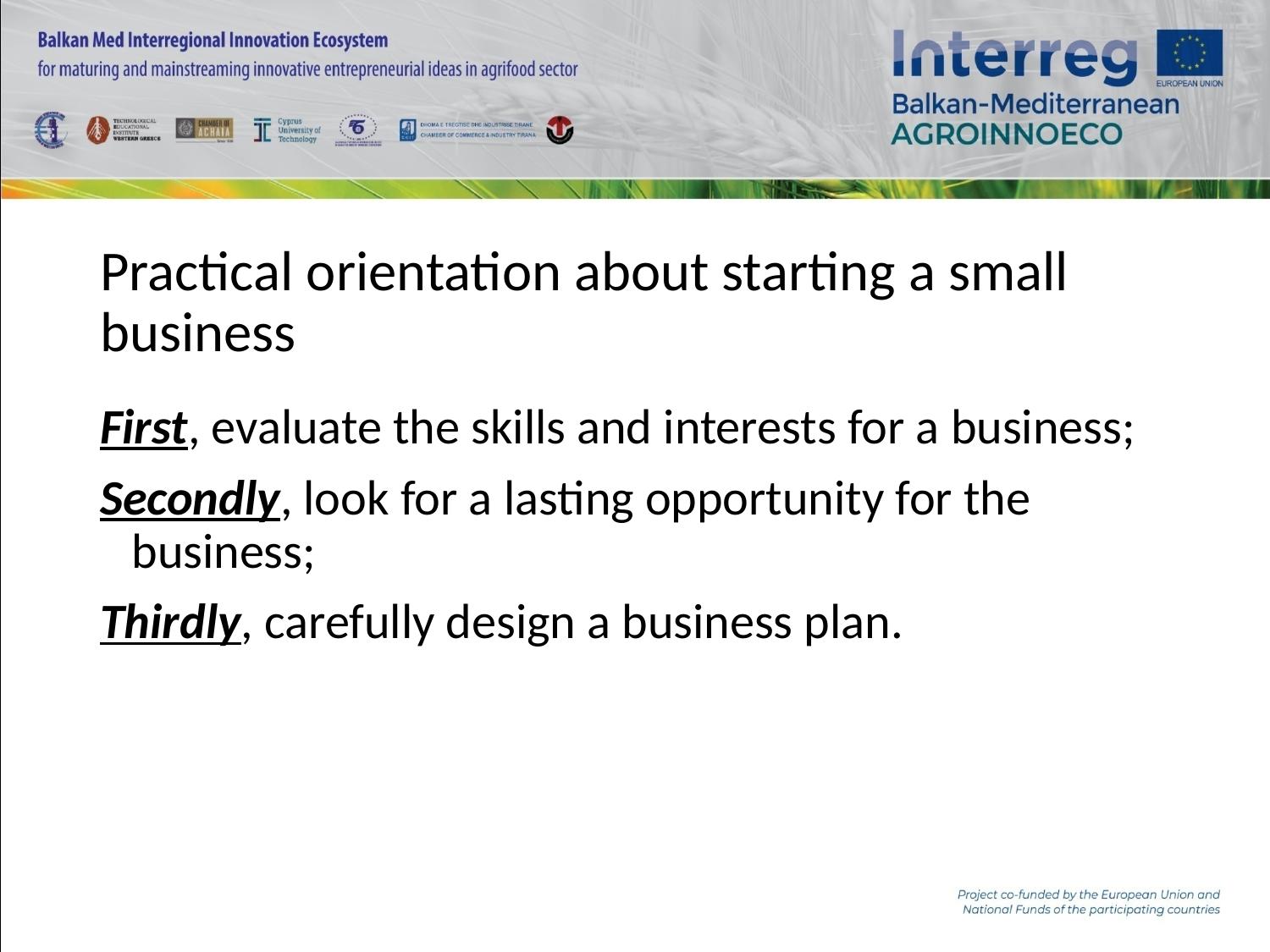

# Practical orientation about starting a small business
First, evaluate the skills and interests for a business;
Secondly, look for a lasting opportunity for the business;
Thirdly, carefully design a business plan.